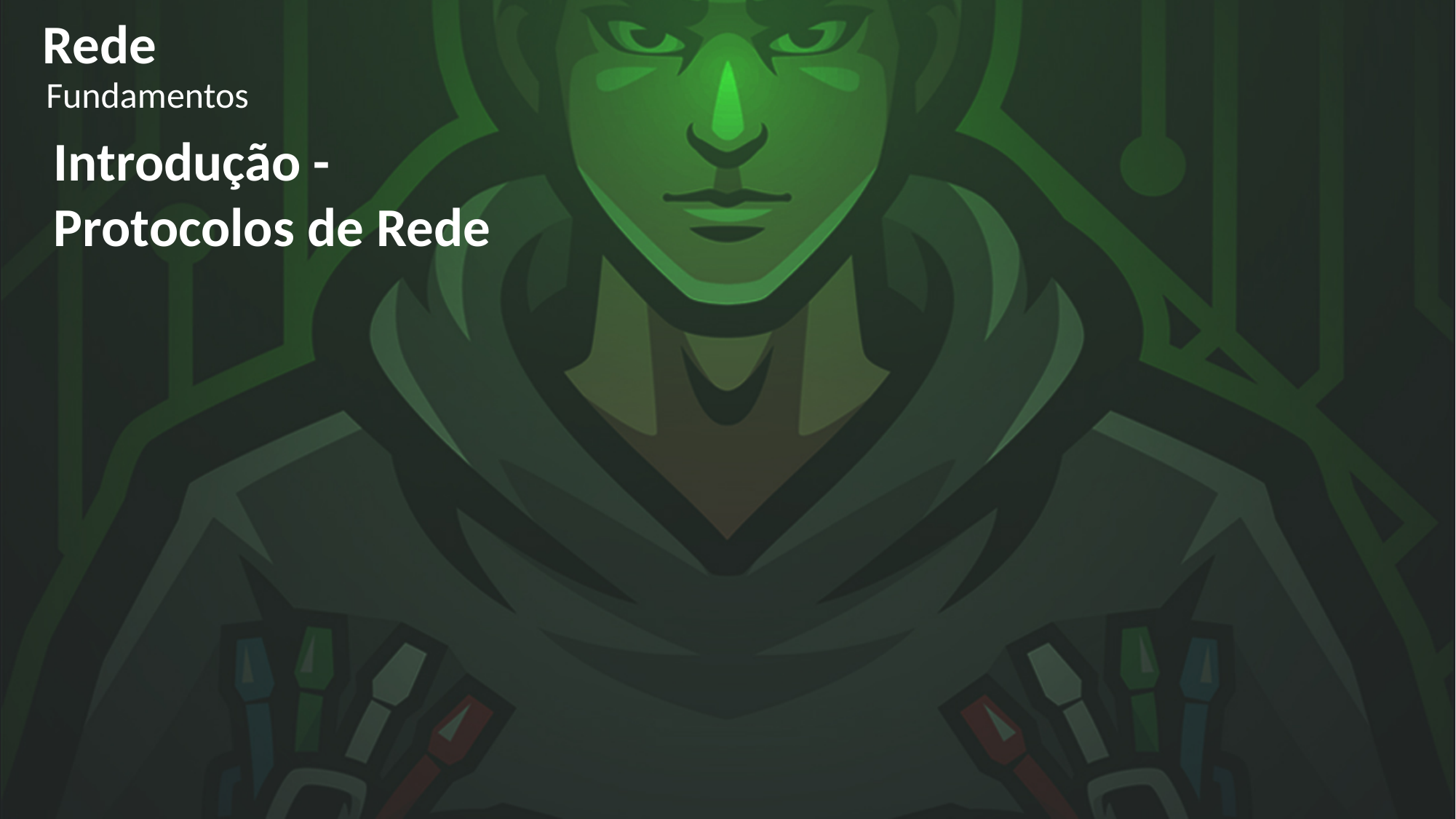

Rede
Fundamentos
Introdução -
Protocolos de Rede